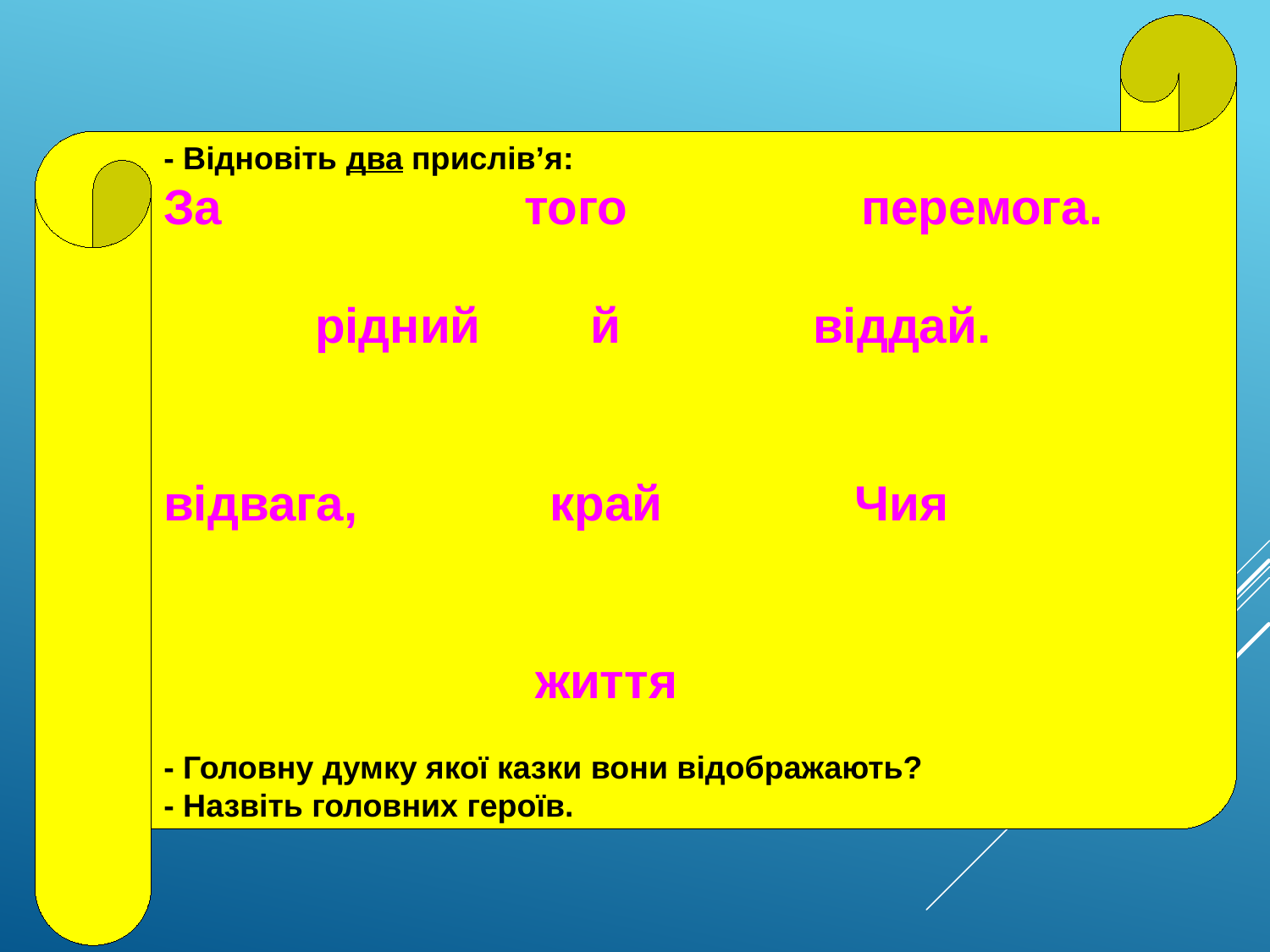

- Відновіть два прислів’я:
За                      того                 перемога.

           рідний        й              віддай.

відвага,              край              Чия

                           життя

- Головну думку якої казки вони відображають?
- Назвіть головних героїв.